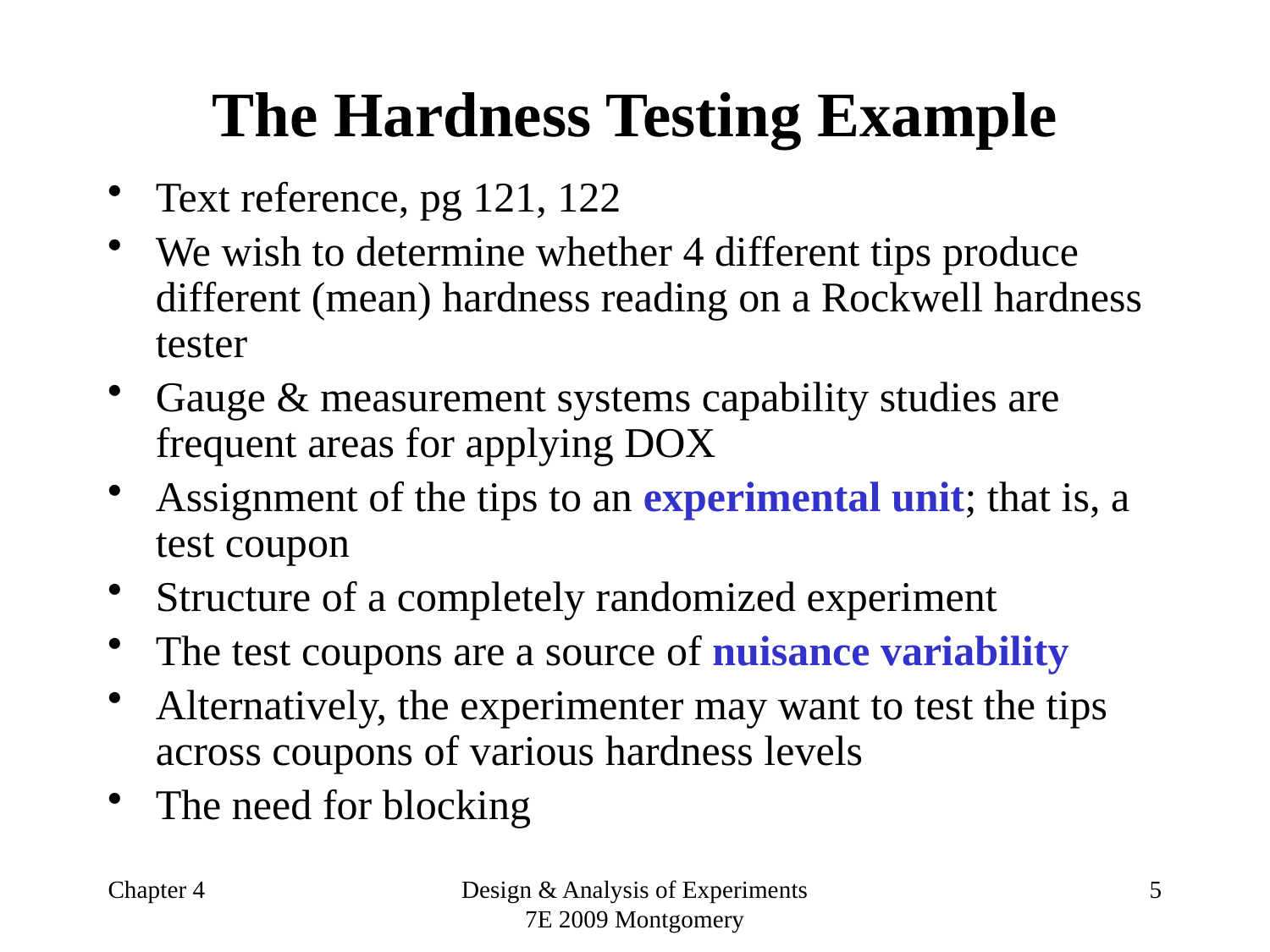

# The Hardness Testing Example
Text reference, pg 121, 122
We wish to determine whether 4 different tips produce different (mean) hardness reading on a Rockwell hardness tester
Gauge & measurement systems capability studies are frequent areas for applying DOX
Assignment of the tips to an experimental unit; that is, a test coupon
Structure of a completely randomized experiment
The test coupons are a source of nuisance variability
Alternatively, the experimenter may want to test the tips across coupons of various hardness levels
The need for blocking
Chapter 4
Design & Analysis of Experiments 7E 2009 Montgomery
5